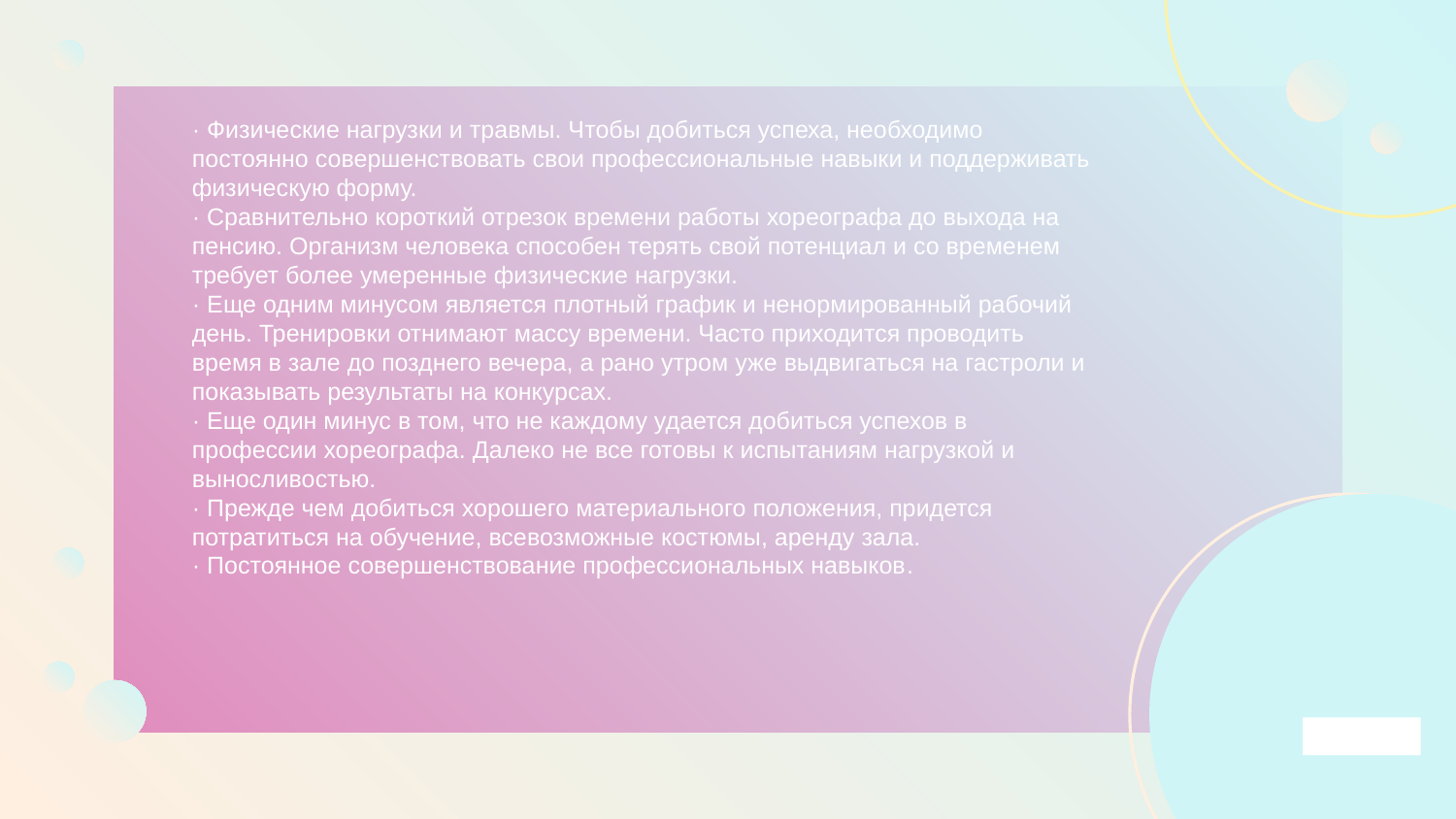

· Физические нагрузки и травмы. Чтобы добиться успеха, необходимо постоянно совершенствовать свои профессиональные навыки и поддерживать физическую форму.
· Сравнительно короткий отрезок времени работы хореографа до выхода на пенсию. Организм человека способен терять свой потенциал и со временем требует более умеренные физические нагрузки.
· Еще одним минусом является плотный график и ненормированный рабочий день. Тренировки отнимают массу времени. Часто приходится проводить время в зале до позднего вечера, а рано утром уже выдвигаться на гастроли и показывать результаты на конкурсах.
· Еще один минус в том, что не каждому удается добиться успехов в профессии хореографа. Далеко не все готовы к испытаниям нагрузкой и выносливостью.
· Прежде чем добиться хорошего материального положения, придется потратиться на обучение, всевозможные костюмы, аренду зала.
· Постоянное совершенствование профессиональных навыков.
-